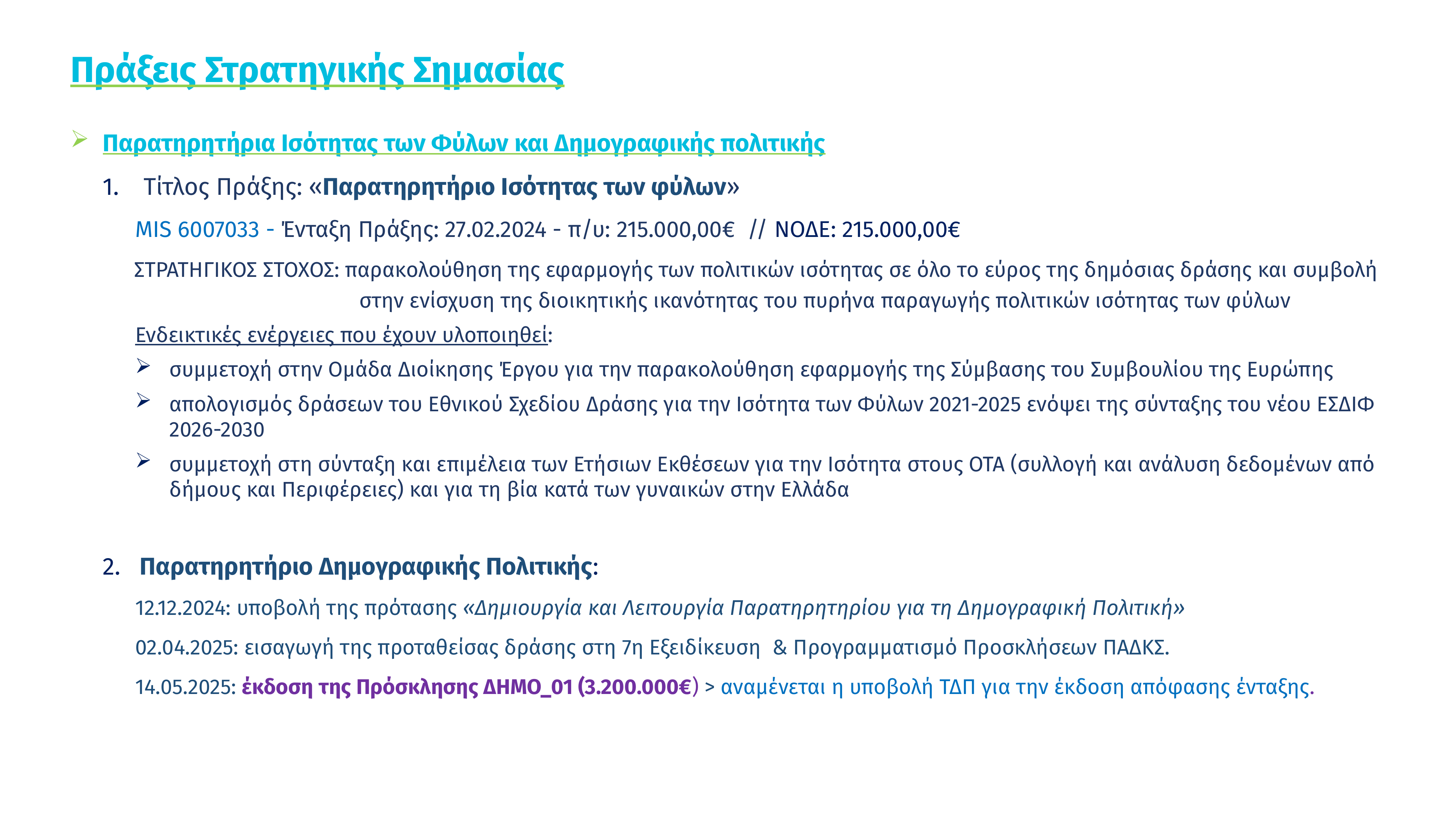

# Πράξεις Στρατηγικής Σημασίας
Παρατηρητήρια Ισότητας των Φύλων και Δημογραφικής πολιτικής
Τίτλος Πράξης: «Παρατηρητήριο Ισότητας των φύλων»
MIS 6007033 - Ένταξη Πράξης: 27.02.2024 - π/υ: 215.000,00€  // ΝΟΔΕ: 215.000,00€
ΣΤΡΑΤΗΓΙΚΟΣ ΣΤΟΧΟΣ: παρακολούθηση της εφαρμογής των πολιτικών ισότητας σε όλο το εύρος της δημόσιας δράσης και συμβολή στην ενίσχυση της διοικητικής ικανότητας του πυρήνα παραγωγής πολιτικών ισότητας των φύλων
Ενδεικτικές ενέργειες που έχουν υλοποιηθεί:
συμμετοχή στην Ομάδα Διοίκησης Έργου για την παρακολούθηση εφαρμογής της Σύμβασης του Συμβουλίου της Ευρώπης
απολογισμός δράσεων του Εθνικού Σχεδίου Δράσης για την Ισότητα των Φύλων 2021-2025 ενόψει της σύνταξης του νέου ΕΣΔΙΦ 2026-2030
συμμετοχή στη σύνταξη και επιμέλεια των Ετήσιων Εκθέσεων για την Ισότητα στους ΟΤΑ (συλλογή και ανάλυση δεδομένων από δήμους και Περιφέρειες) και για τη βία κατά των γυναικών στην Ελλάδα

2.   Παρατηρητήριο Δημογραφικής Πολιτικής:
12.12.2024: υποβολή της πρότασης «Δημιουργία και Λειτουργία Παρατηρητηρίου για τη Δημογραφική Πολιτική»
02.04.2025: εισαγωγή της προταθείσας δράσης στη 7η Εξειδίκευση  & Προγραμματισμό Προσκλήσεων ΠΑΔΚΣ.
14.05.2025: έκδοση της Πρόσκλησης ΔΗΜΟ_01 (3.200.000€) > αναμένεται η υποβολή ΤΔΠ για την έκδοση απόφασης ένταξης.